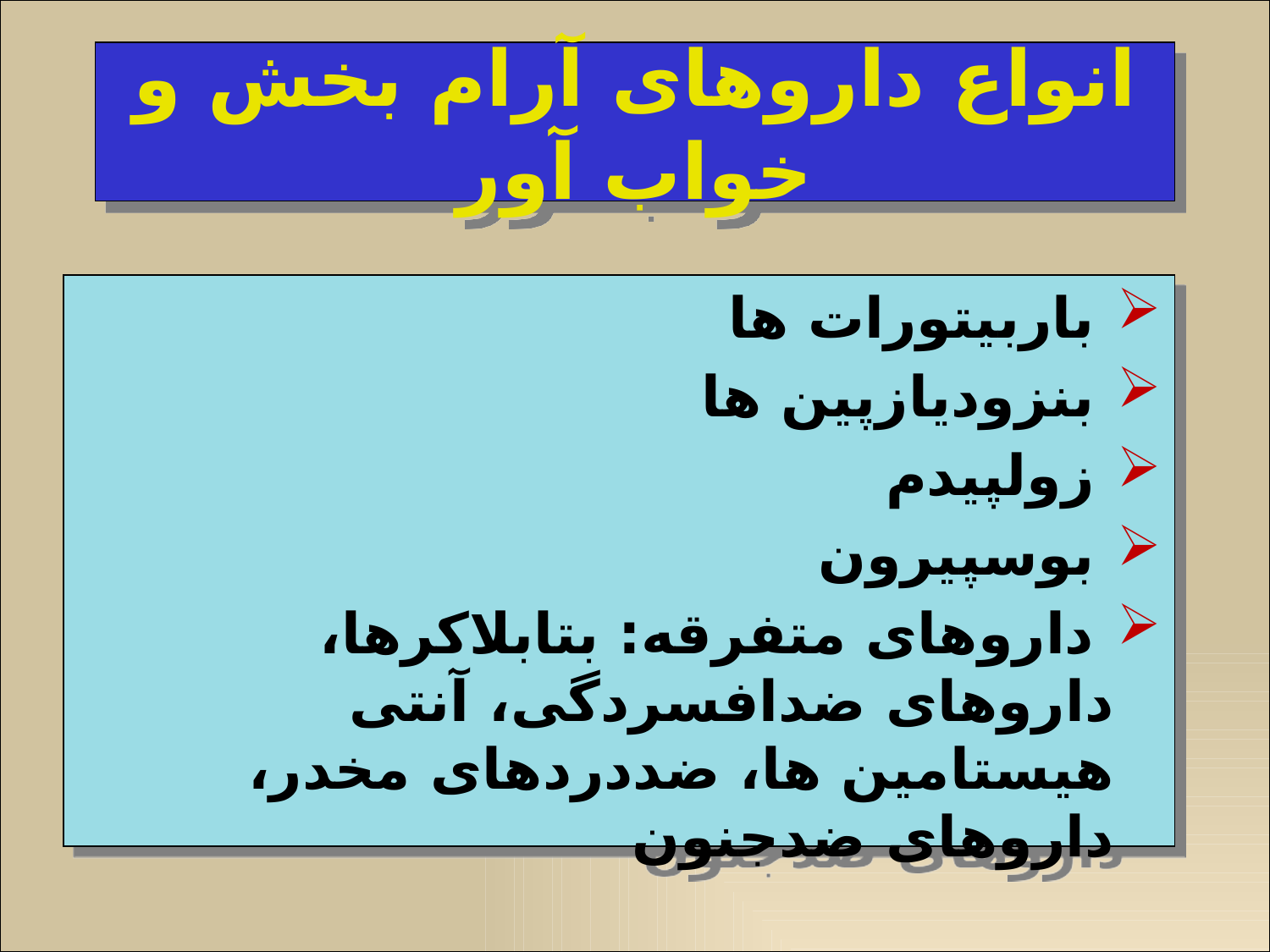

# انواع داروهای آرام بخش و خواب آور
 باربیتورات ها
 بنزودیازپین ها
 زولپیدم
 بوسپیرون
 داروهای متفرقه: بتابلاکرها، داروهای ضدافسردگی، آنتی هیستامین ها، ضددردهای مخدر، داروهای ضدجنون